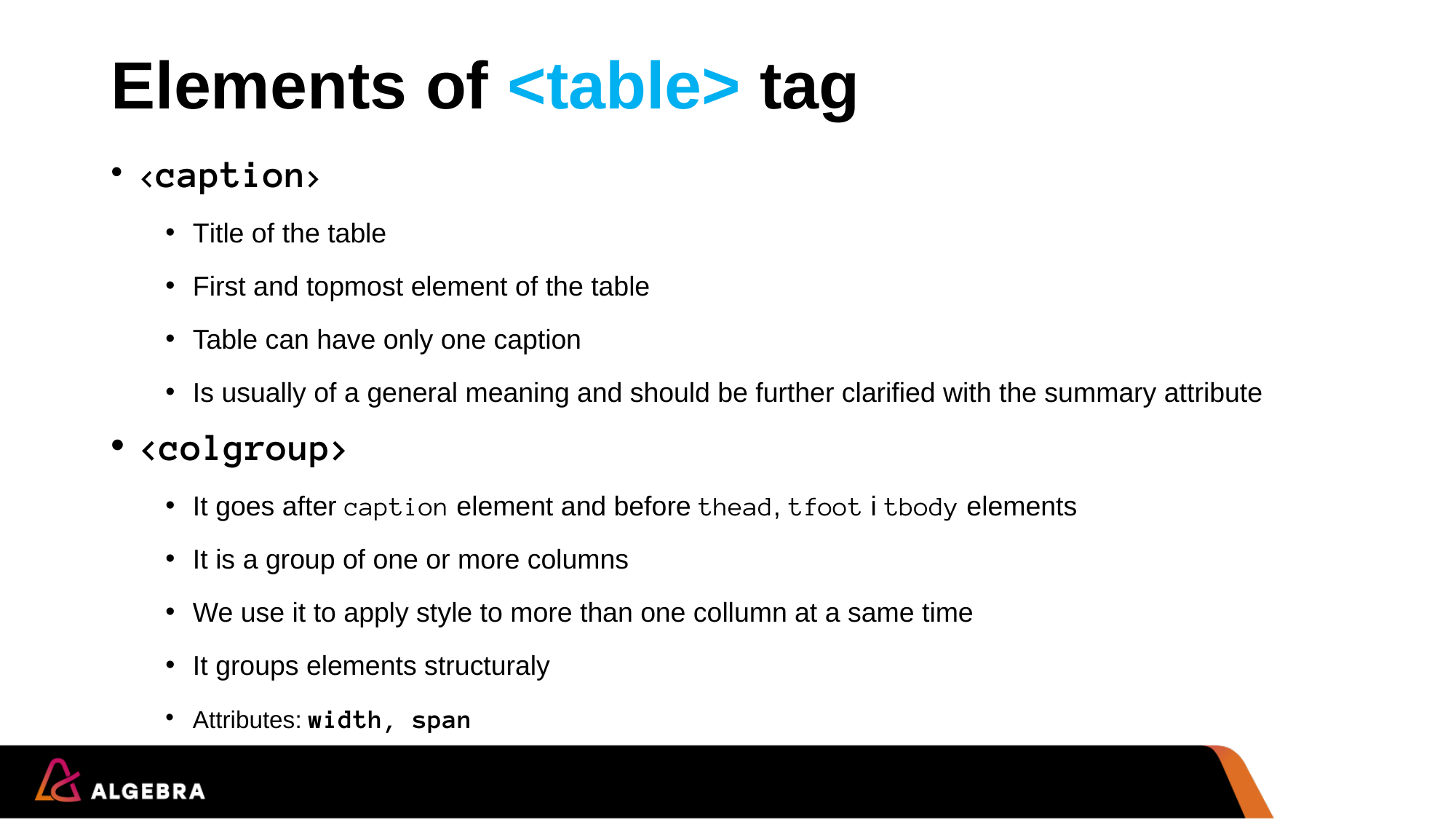

# Elements of <table> tag
<caption>
Title of the table
First and topmost element of the table
Table can have only one caption
Is usually of a general meaning and should be further clarified with the summary attribute
<colgroup>
It goes after caption element and before thead, tfoot i tbody elements
It is a group of one or more columns
We use it to apply style to more than one collumn at a same time
It groups elements structuraly
Attributes: width, span